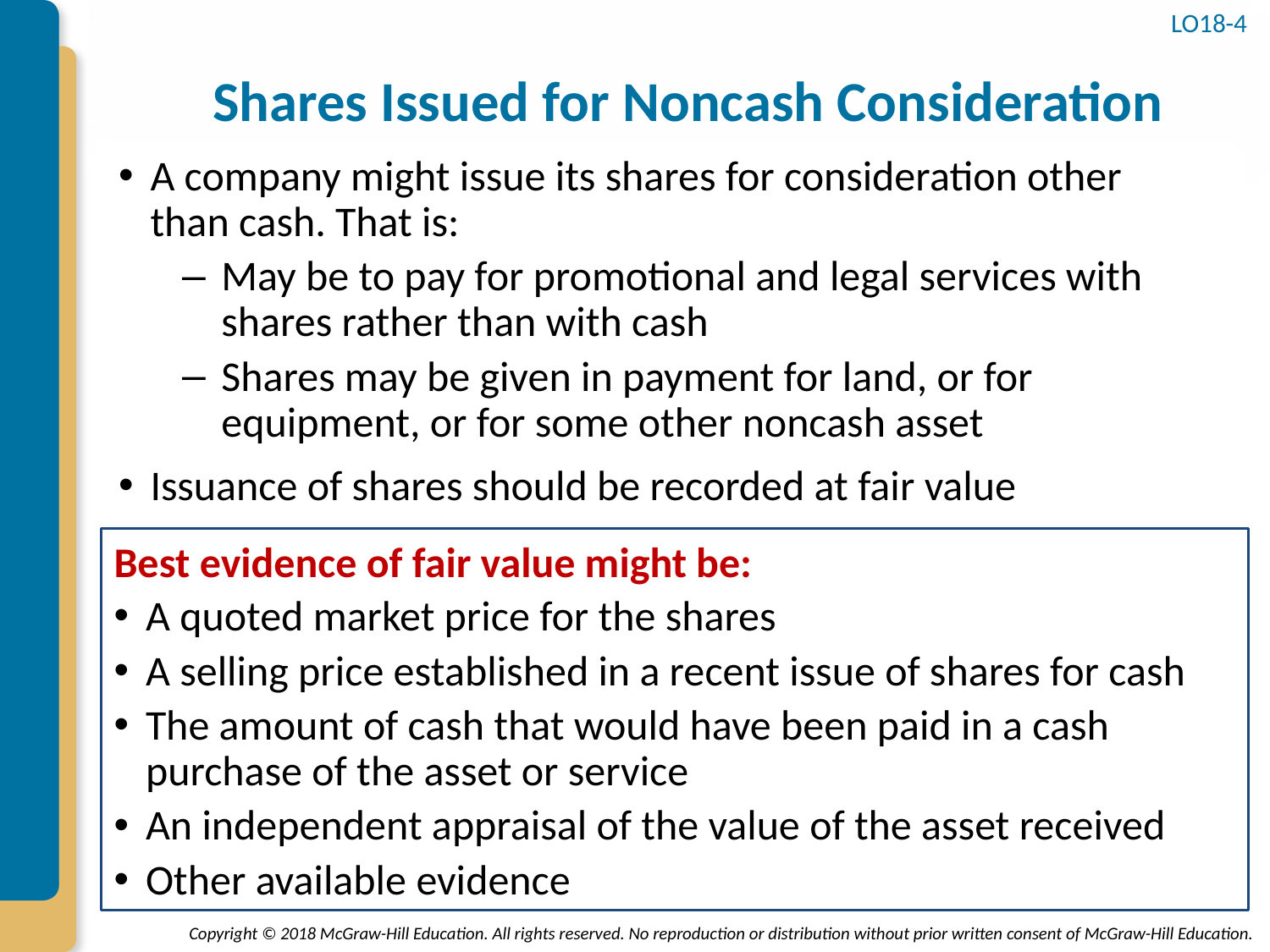

LO18-4
# Shares Issued for Noncash Consideration
A company might issue its shares for consideration other than cash. That is:
May be to pay for promotional and legal services with shares rather than with cash
Shares may be given in payment for land, or for equipment, or for some other noncash asset
Issuance of shares should be recorded at fair value

Best evidence of fair value might be:
A quoted market price for the shares
A selling price established in a recent issue of shares for cash
The amount of cash that would have been paid in a cash  purchase of the asset or service
An independent appraisal of the value of the asset received
Other available evidence